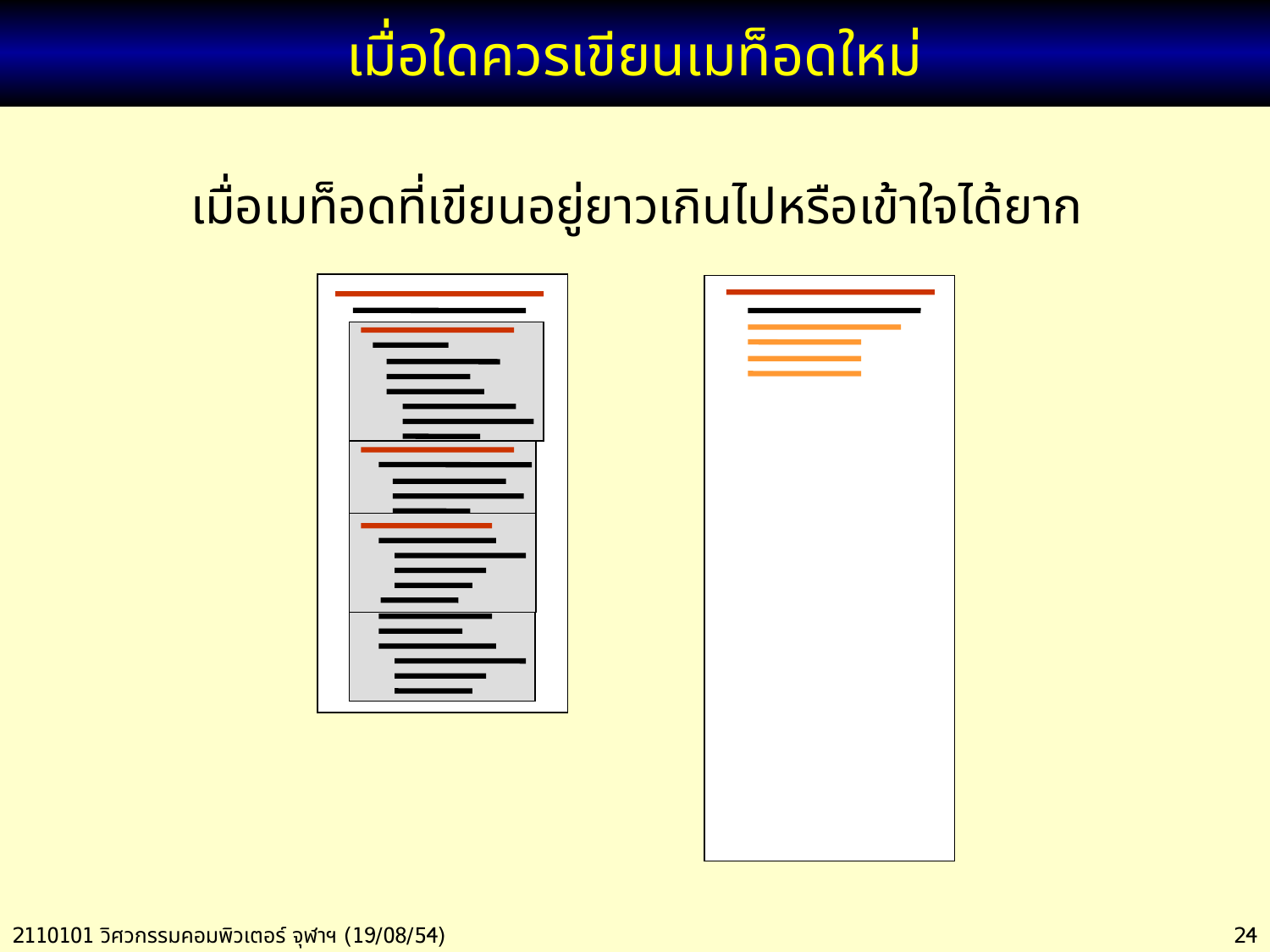

# เมื่อใดควรเขียนเมท็อดใหม่
เมื่อเมท็อดที่เขียนอยู่ยาวเกินไปหรือเข้าใจได้ยาก